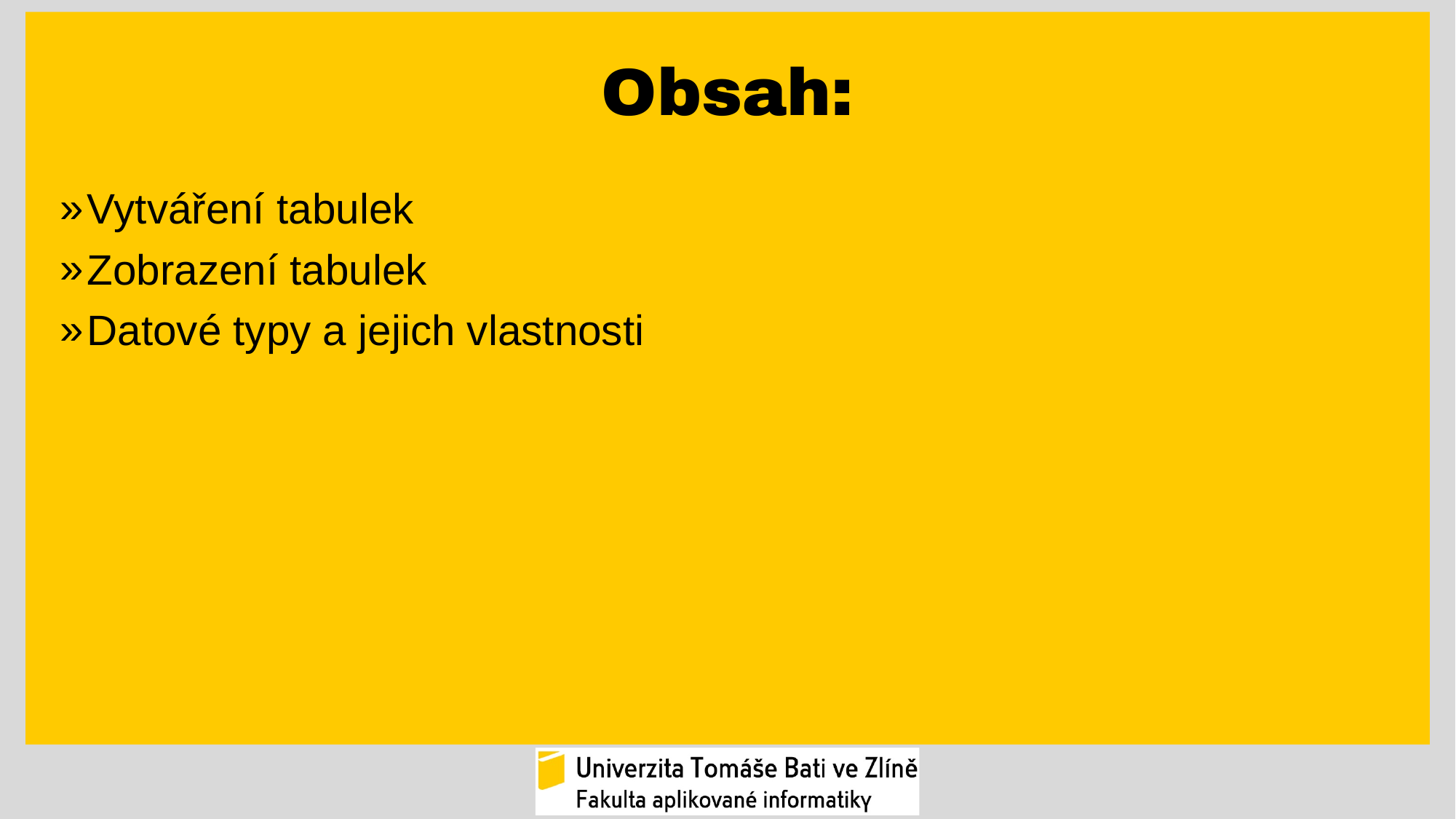

# Obsah:
Vytváření tabulek
Zobrazení tabulek
Datové typy a jejich vlastnosti